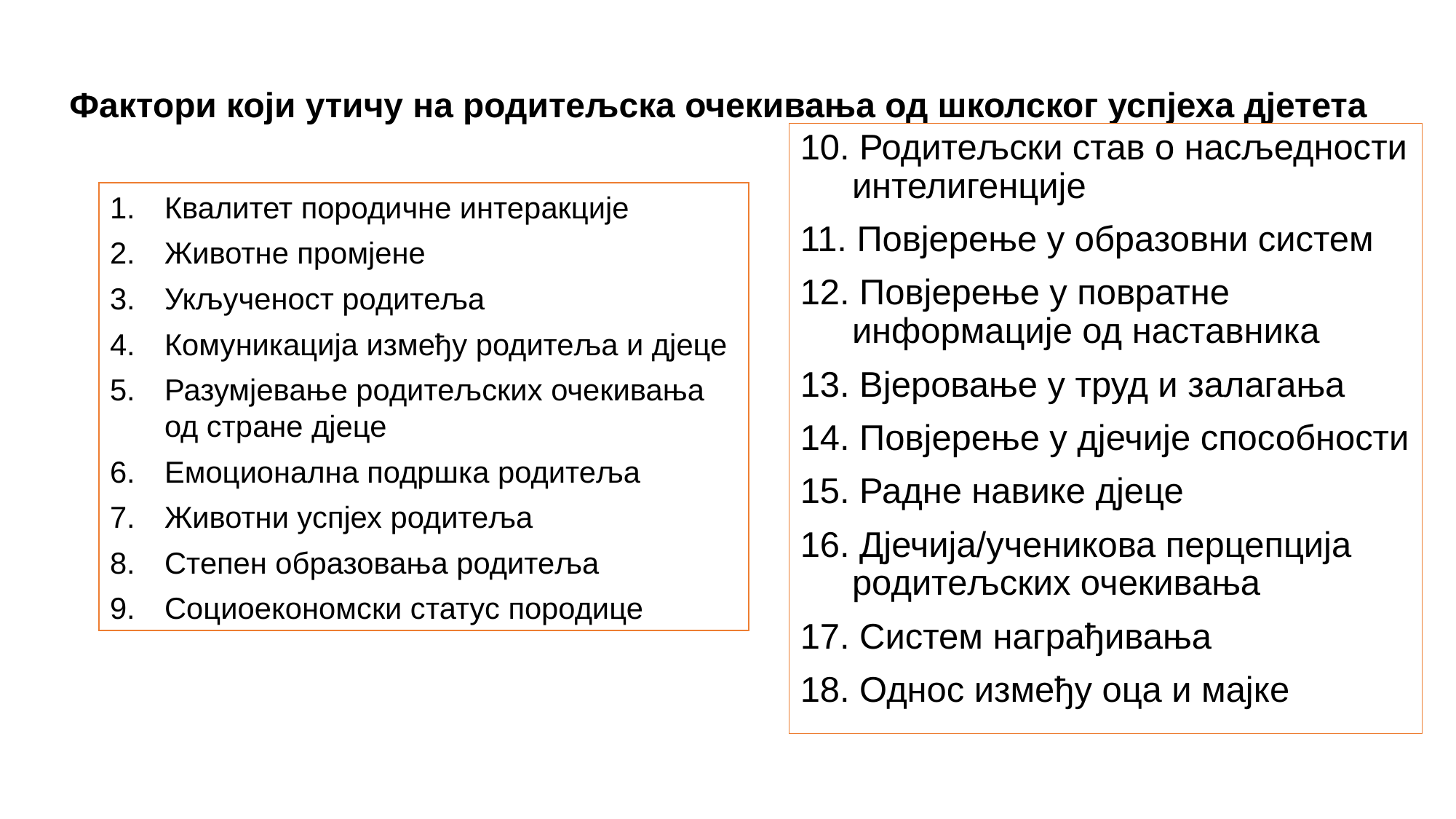

# Фактори који утичу на родитељска очекивања од школског успјеха дјетета
10. Родитељски став о насљедности интелигенције
11. Повјерење у образовни систем
12. Повјерење у повратне информације од наставника
13. Вјеровање у труд и залагања
14. Повјерење у дјечије способности
15. Радне навике дјеце
16. Дјечија/ученикова перцепција родитељских очекивања
17. Систем награђивања
18. Однос између оца и мајке

Квалитет породичне интеракције
Животне промјене
Укљученост родитеља
Комуникација између родитеља и дјеце
Разумјевање родитељских очекивања од стране дјеце
Емоционална подршка родитеља
Животни успјех родитеља
Степен образовања родитеља
Социоекономски статус породице